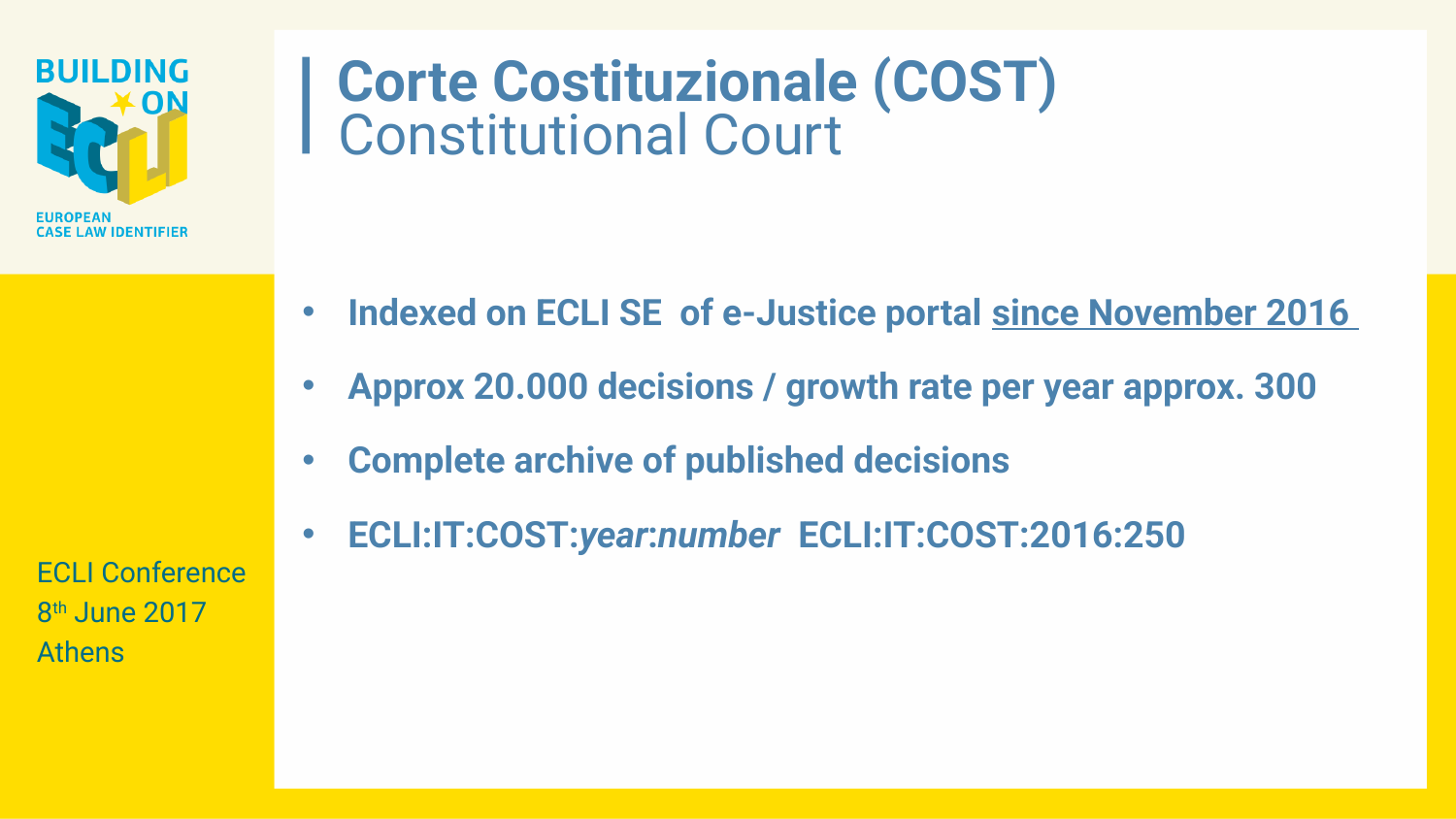

Corte Costituzionale (COST)
Constitutional Court

Indexed on ECLI SE  of e-Justice portal since November 2016

Approx 20.000 decisions / growth rate per year approx. 300
Complete archive of published decisions
ECLI:IT:COST:year:number  ECLI:IT:COST:2016:250

ECLI Conference
8th June 2017
Athens